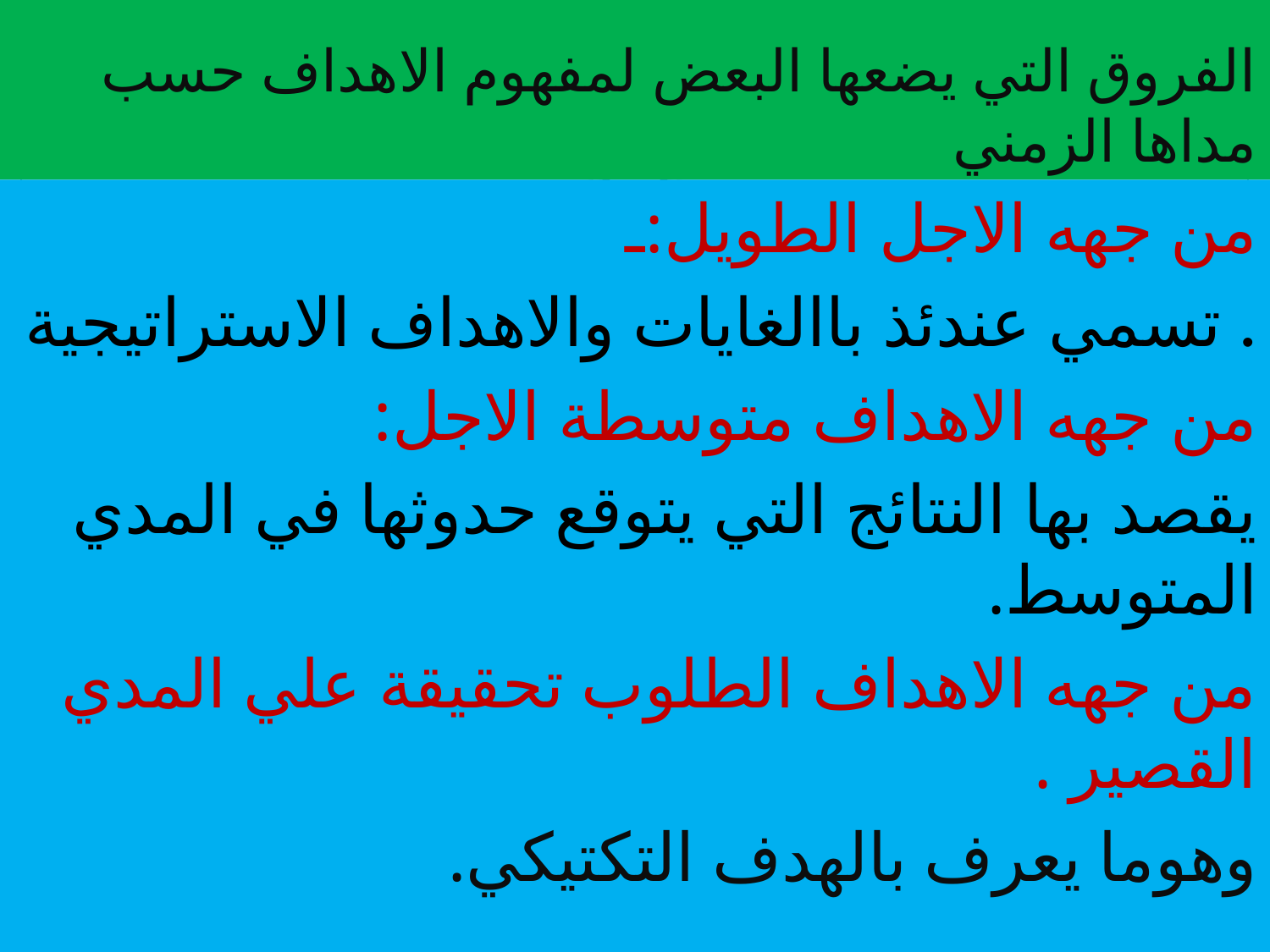

# الفروق التي يضعها البعض لمفهوم الاهداف حسب مداها الزمني
من جهه الاجل الطويل:ـ
تسمي عندئذ باالغايات والاهداف الاستراتيجية .
من جهه الاهداف متوسطة الاجل:
يقصد بها النتائج التي يتوقع حدوثها في المدي المتوسط.
من جهه الاهداف الطلوب تحقيقة علي المدي القصير .
وهوما يعرف بالهدف التكتيكي.